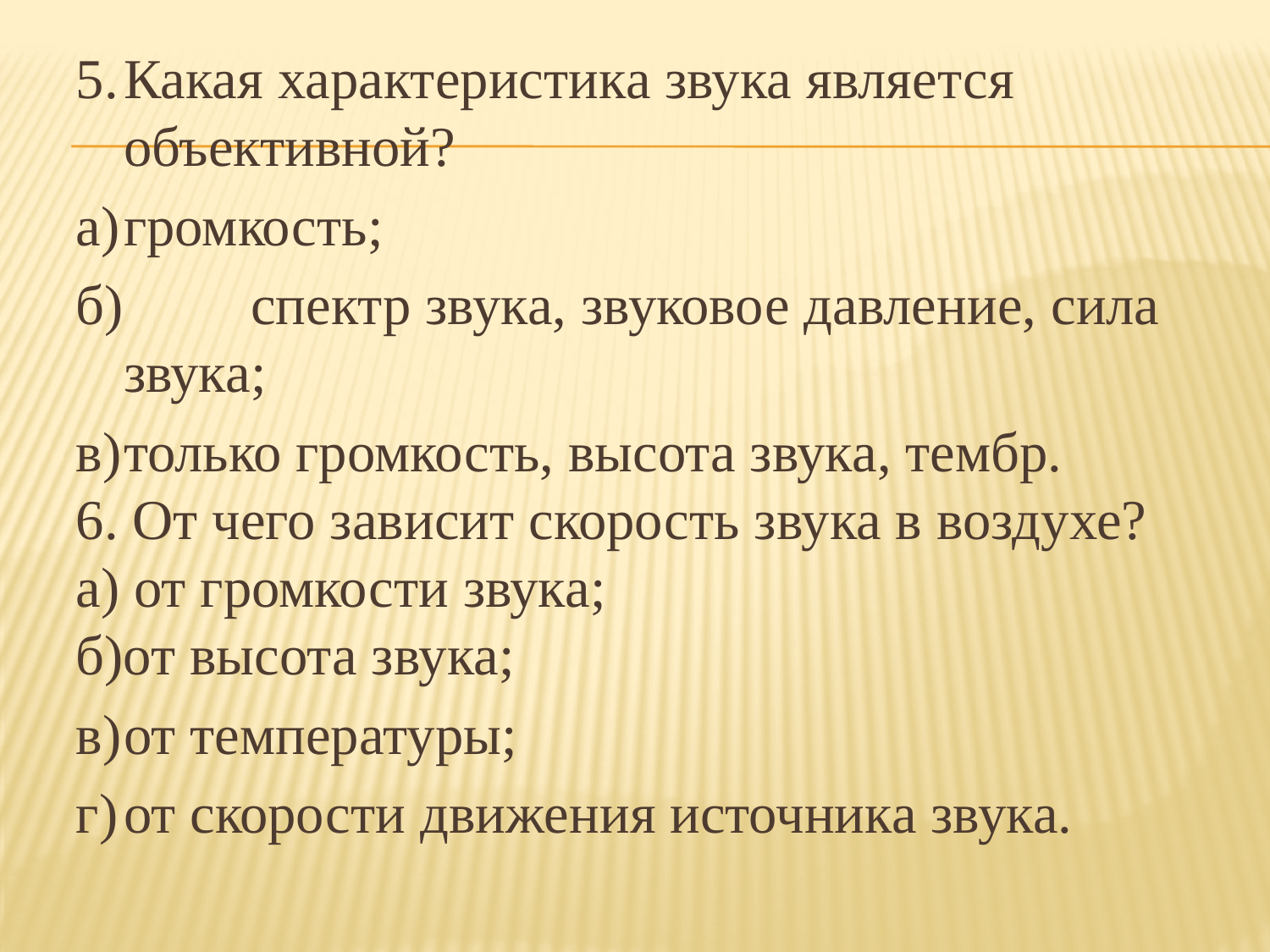

5.	Какая характеристика звука является объективной?
а)	громкость;
б)	спектр звука, звуковое давление, сила звука;
в)	только громкость, высота звука, тембр.
6. От чего зависит скорость звука в воздухе?
а) от громкости звука;
б)от высота звука;
в)	от температуры;
г)	от скорости движения источника звука.